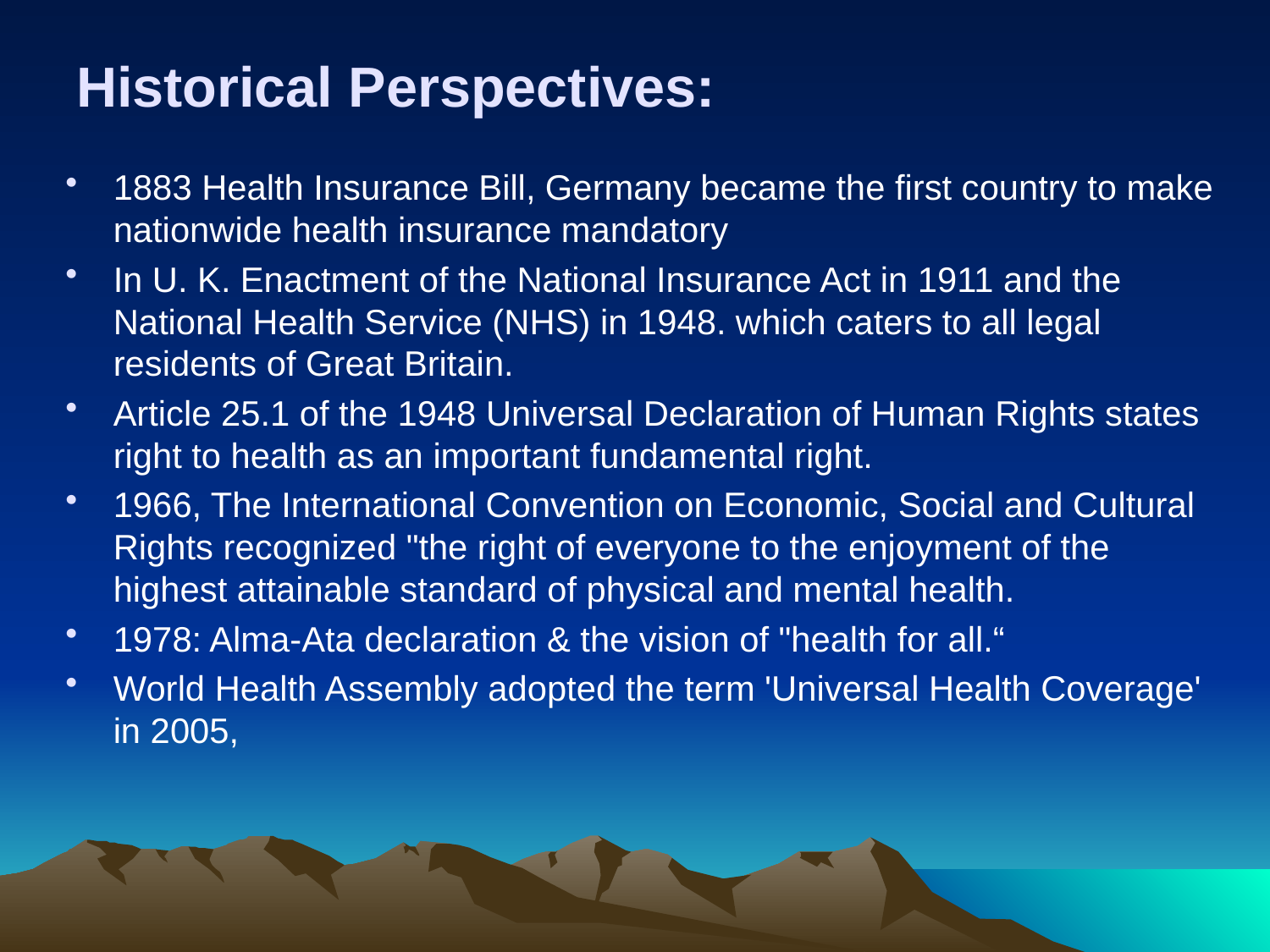

# Historical Perspectives:
1883 Health Insurance Bill, Germany became the first country to make nationwide health insurance mandatory
In U. K. Enactment of the National Insurance Act in 1911 and the National Health Service (NHS) in 1948. which caters to all legal residents of Great Britain.
Article 25.1 of the 1948 Universal Declaration of Human Rights states right to health as an important fundamental right.
1966, The International Convention on Economic, Social and Cultural Rights recognized "the right of everyone to the enjoyment of the highest attainable standard of physical and mental health.
1978: Alma-Ata declaration & the vision of "health for all.“
World Health Assembly adopted the term 'Universal Health Coverage' in 2005,